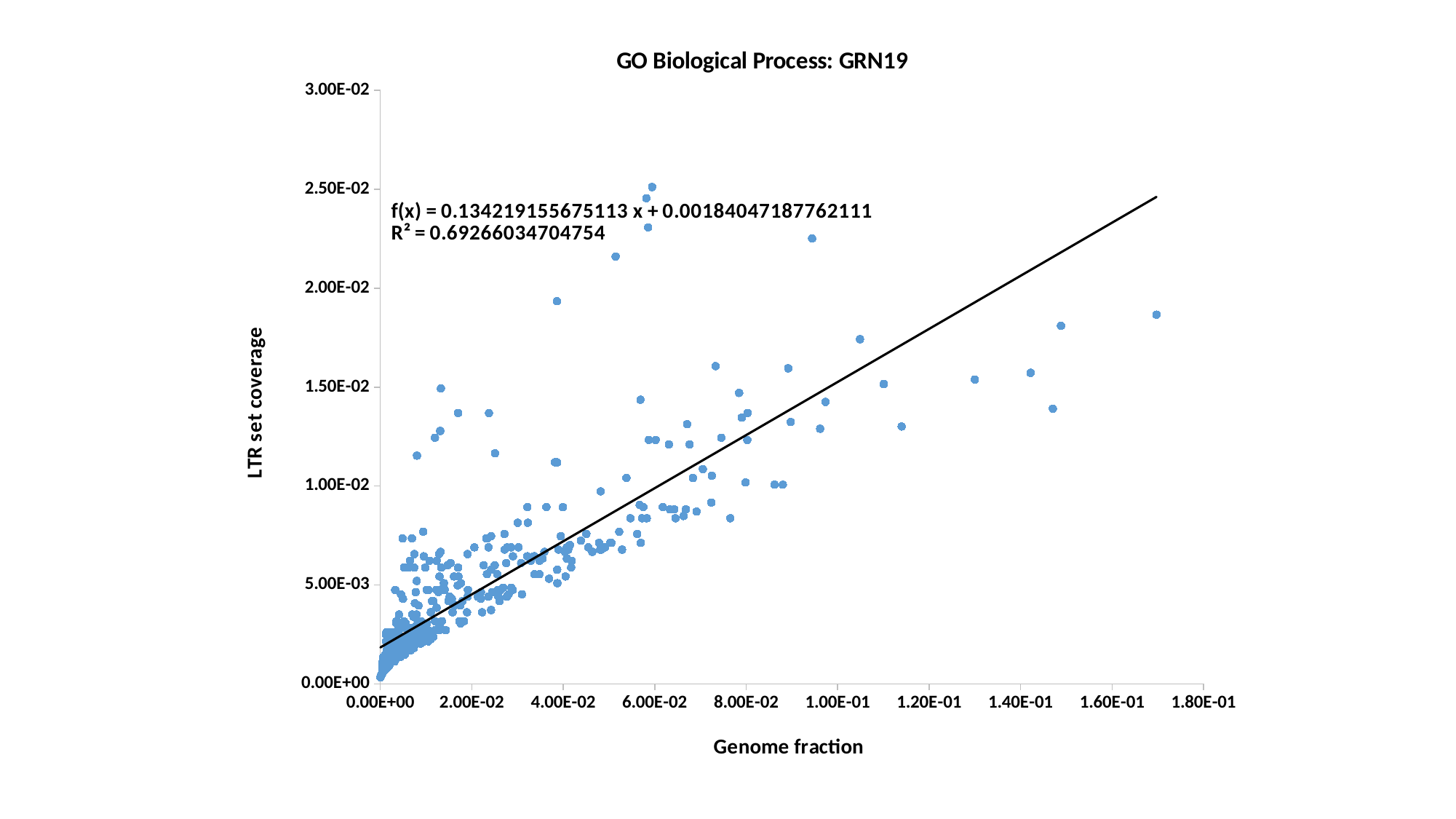

### Chart: GO Biological Process: GRN19

| Category | LTR fraction |
|---|---|